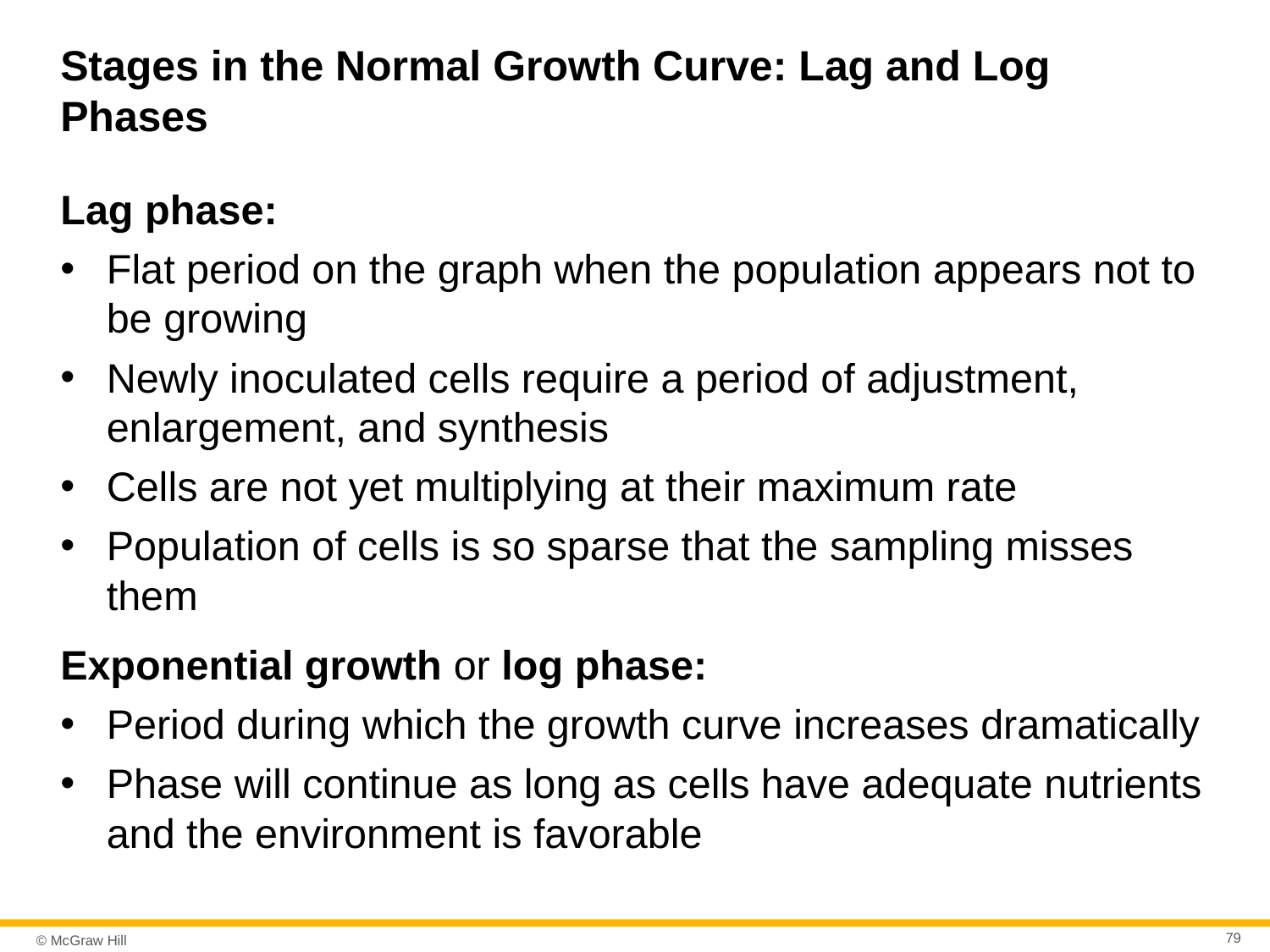

# Stages in the Normal Growth Curve: Lag and Log Phases
Lag phase:
Flat period on the graph when the population appears not to be growing
Newly inoculated cells require a period of adjustment, enlargement, and synthesis
Cells are not yet multiplying at their maximum rate
Population of cells is so sparse that the sampling misses them
Exponential growth or log phase:
Period during which the growth curve increases dramatically
Phase will continue as long as cells have adequate nutrients and the environment is favorable